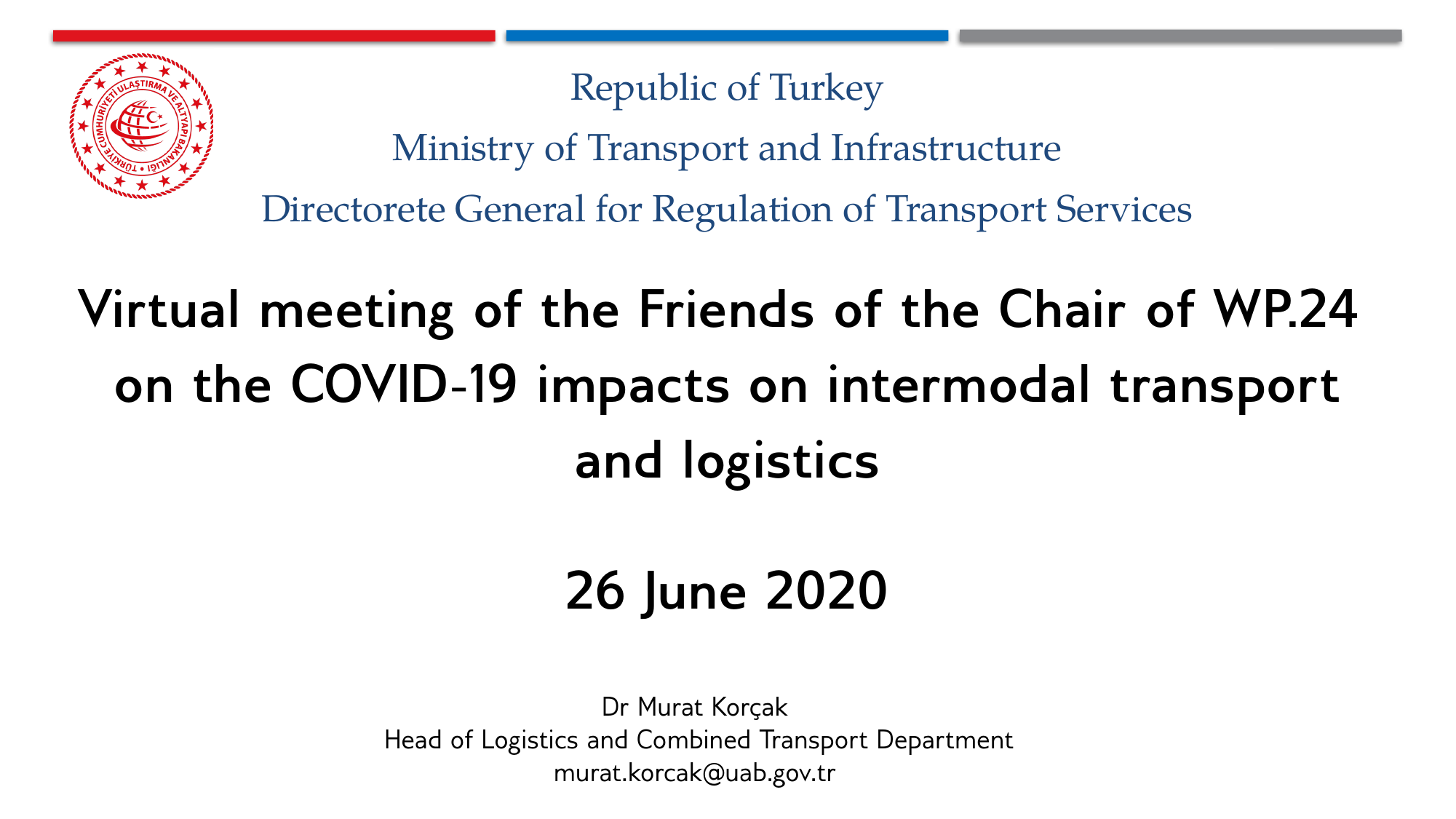

#
Republic of Turkey
Ministry of Transport and Infrastructure
Directorete General for Regulation of Transport Services
Virtual meeting of the Friends of the Chair of WP.24
on the COVID-19 impacts on intermodal transport and logistics

26 June 2020
Dr Murat Korçak
 Head of Logistics and Combined Transport Department
murat.korcak@uab.gov.tr